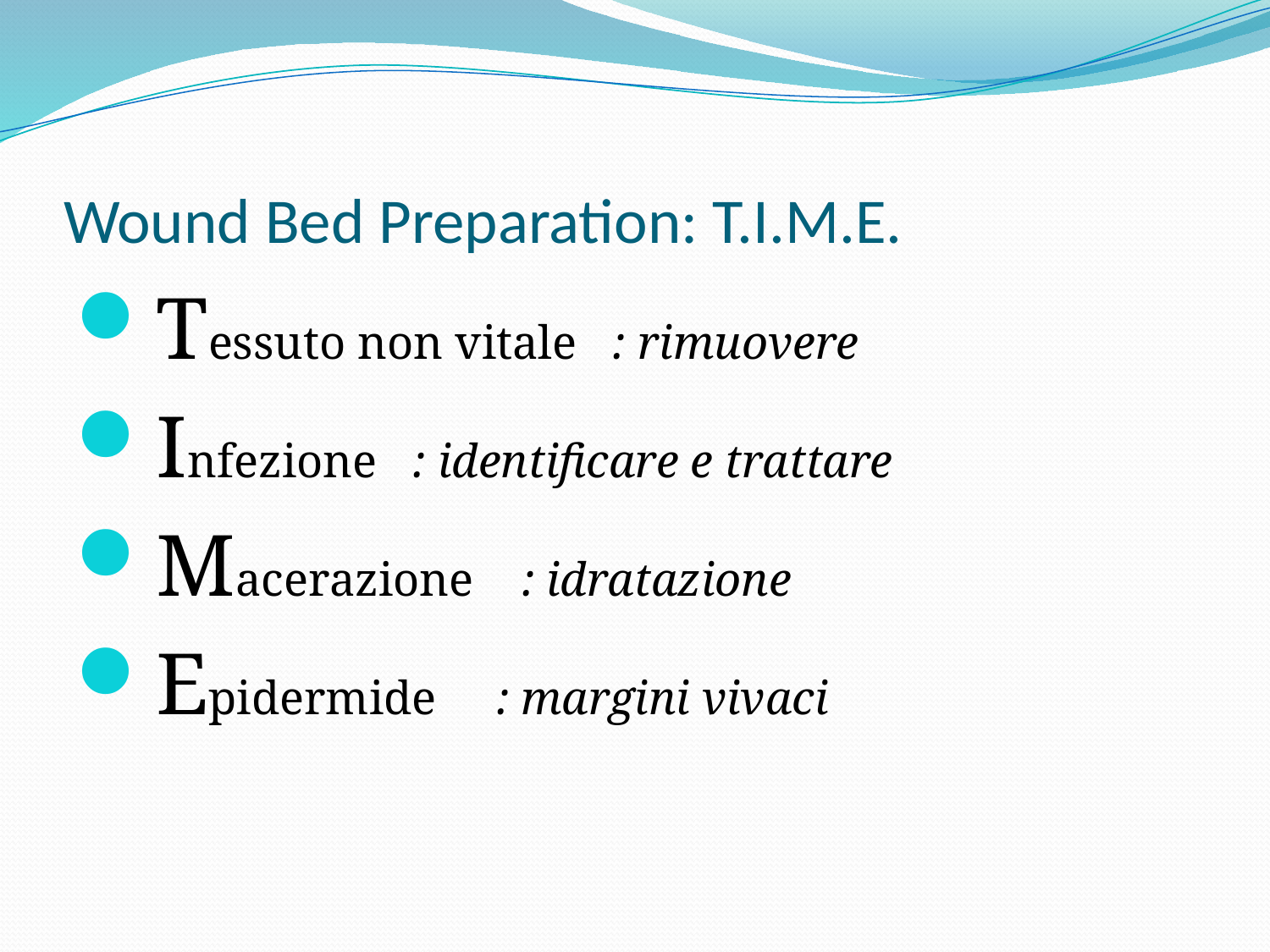

# Wound Bed Preparation: T.I.M.E.
Tessuto non vitale   : rimuovere
Infezione   : identificare e trattare
Macerazione    : idratazione
Epidermide     : margini vivaci